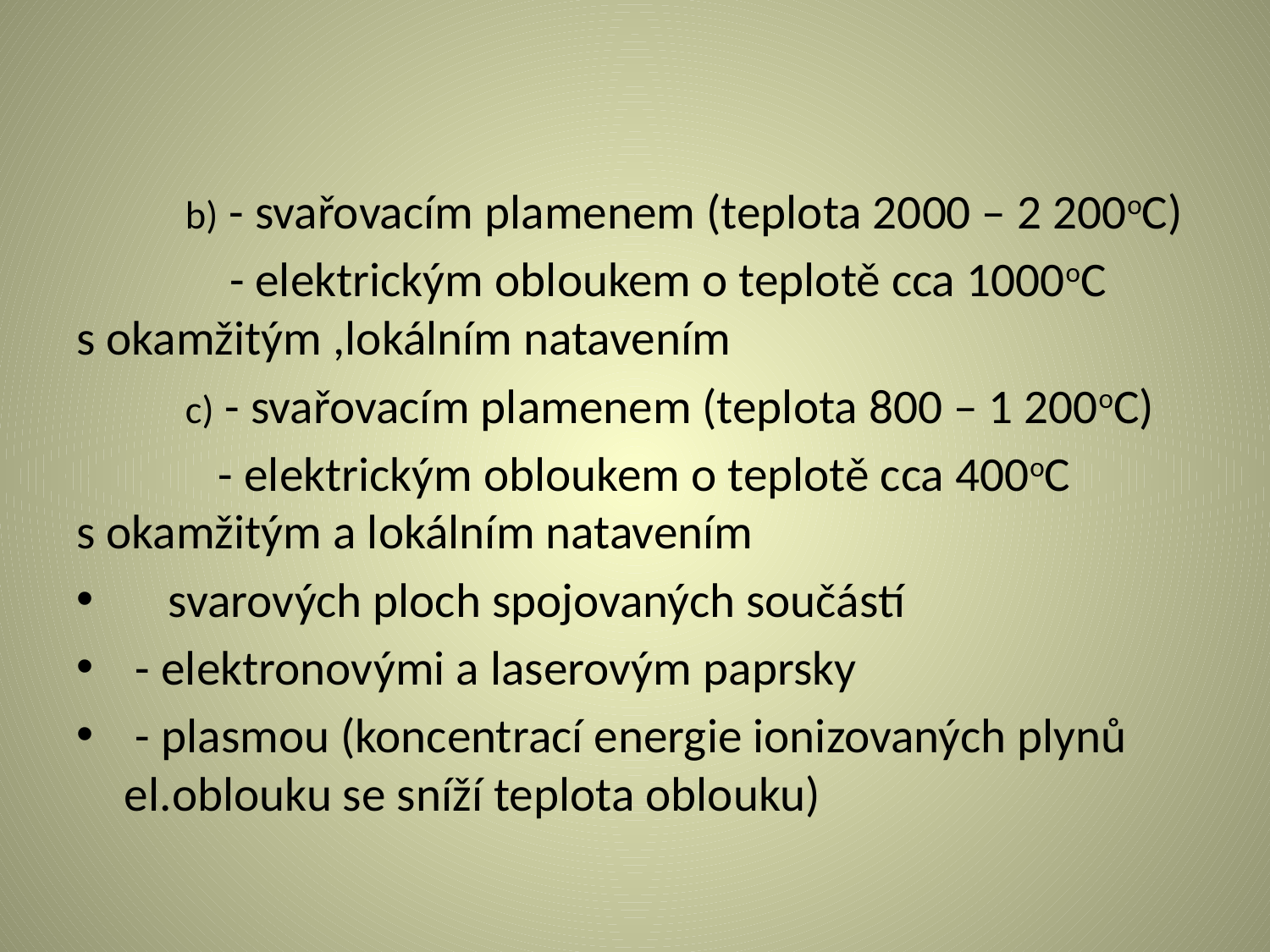

b) - svařovacím plamenem (teplota 2000 – 2 200oC)
 	    - elektrickým obloukem o teplotě cca 1000oC    s okamžitým ,lokálním natavením
	c) - svařovacím plamenem (teplota 800 – 1 200oC)
 	   - elektrickým obloukem o teplotě cca 400oC s okamžitým a lokálním natavením
    svarových ploch spojovaných součástí
 - elektronovými a laserovým paprsky
 - plasmou (koncentrací energie ionizovaných plynů el.oblouku se sníží teplota oblouku)